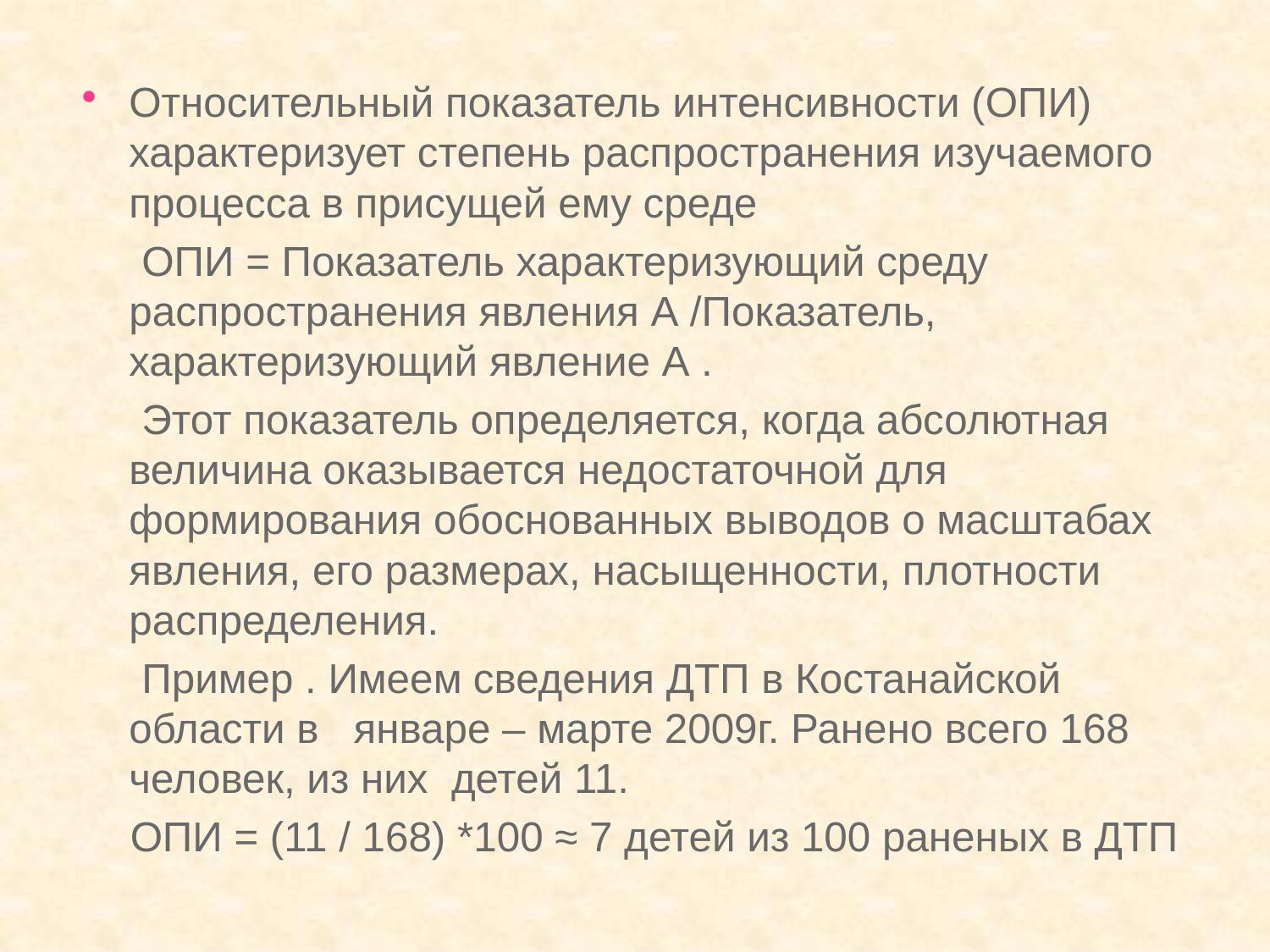

Относительный показатель интенсивности (ОПИ) характеризует степень распространения изучаемого процесса в присущей ему среде
     ОПИ = Показатель характеризующий среду распространения явления А /Показатель, характеризующий явление А .
     Этот показатель определяется, когда абсолютная величина оказывается недостаточной для формирования обоснованных выводов о масштабах явления, его размерах, насыщенности, плотности распределения.
     Пример . Имеем сведения ДТП в Костанайской области в   январе – марте 2009г. Ранено всего 168 человек, из них  детей 11.
    ОПИ = (11 / 168) *100 ≈ 7 детей из 100 раненых в ДТП